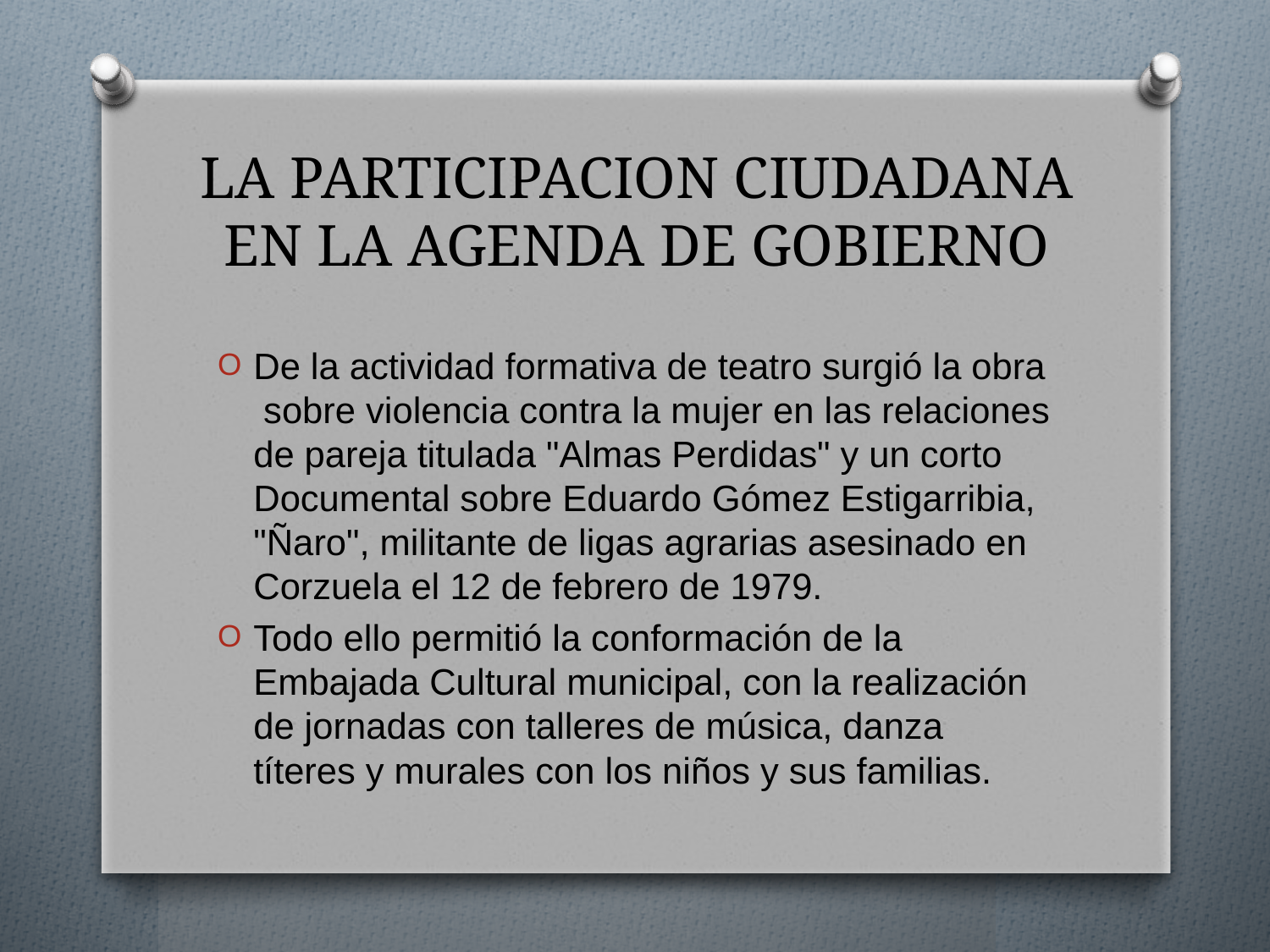

# LA PARTICIPACION CIUDADANA EN LA AGENDA DE GOBIERNO
De la actividad formativa de teatro surgió la obra  sobre violencia contra la mujer en las relaciones de pareja titulada "Almas Perdidas" y un corto Documental sobre Eduardo Gómez Estigarribia, "Ñaro", militante de ligas agrarias asesinado en Corzuela el 12 de febrero de 1979.
Todo ello permitió la conformación de la Embajada Cultural municipal, con la realización de jornadas con talleres de música, danza títeres y murales con los niños y sus familias.